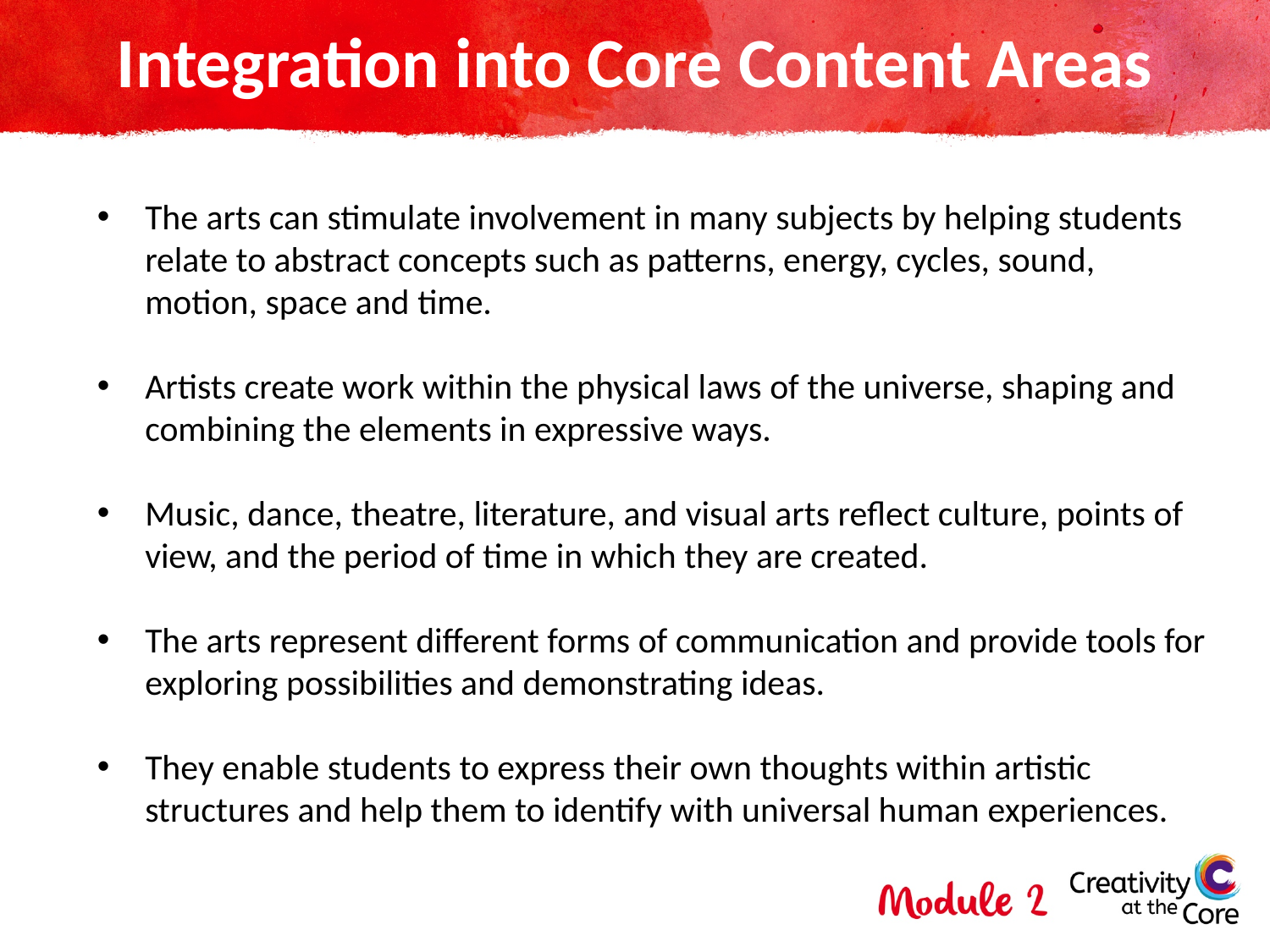

# Integration into Core Content Areas Tell Me More about Art!

The arts can stimulate involvement in many subjects by helping students relate to abstract concepts such as patterns, energy, cycles, sound, motion, space and time.
Artists create work within the physical laws of the universe, shaping and combining the elements in expressive ways.
Music, dance, theatre, literature, and visual arts reflect culture, points of view, and the period of time in which they are created.
The arts represent different forms of communication and provide tools for exploring possibilities and demonstrating ideas.
They enable students to express their own thoughts within artistic structures and help them to identify with universal human experiences.